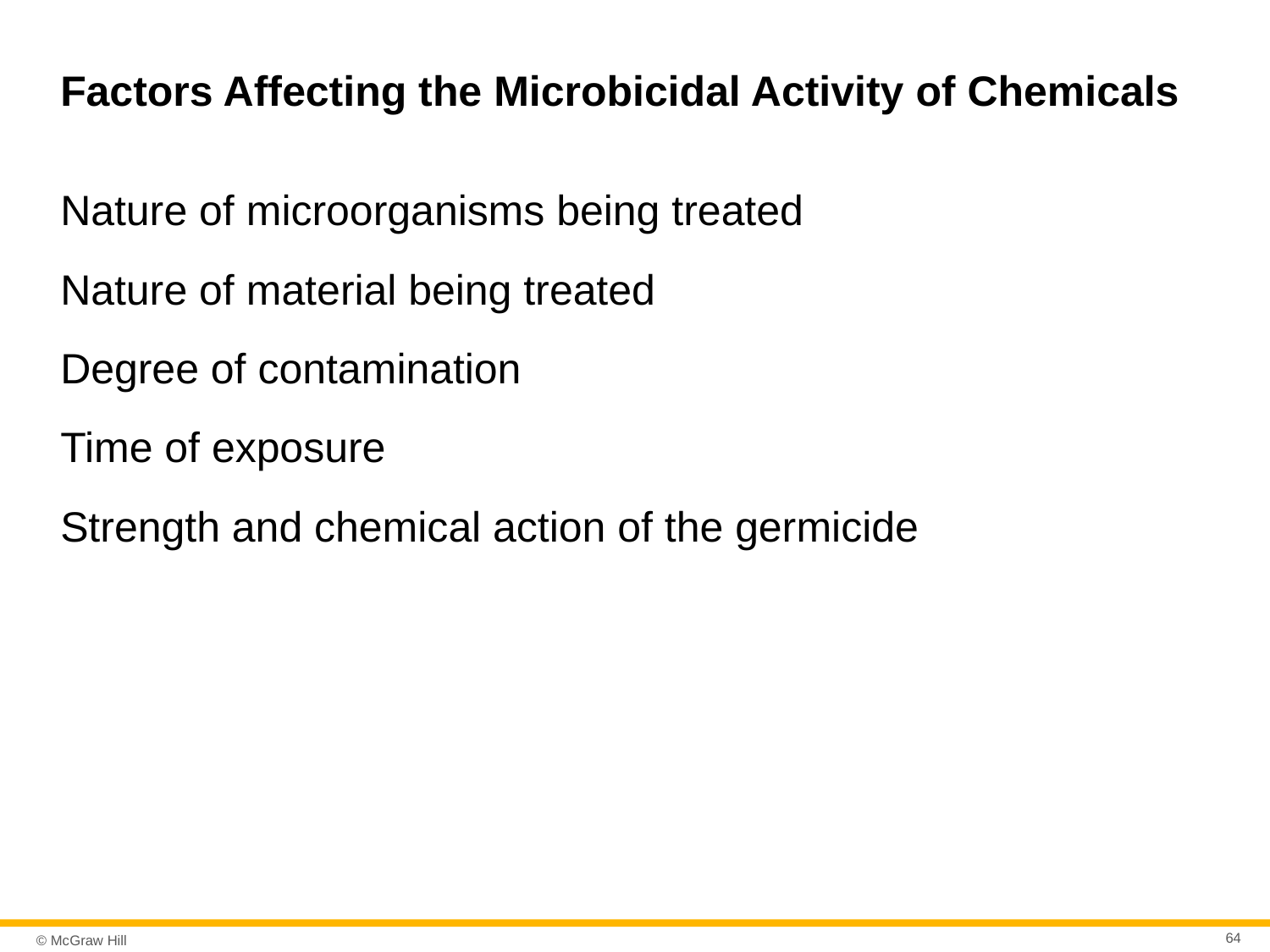

# Factors Affecting the Microbicidal Activity of Chemicals
Nature of microorganisms being treated
Nature of material being treated
Degree of contamination
Time of exposure
Strength and chemical action of the germicide